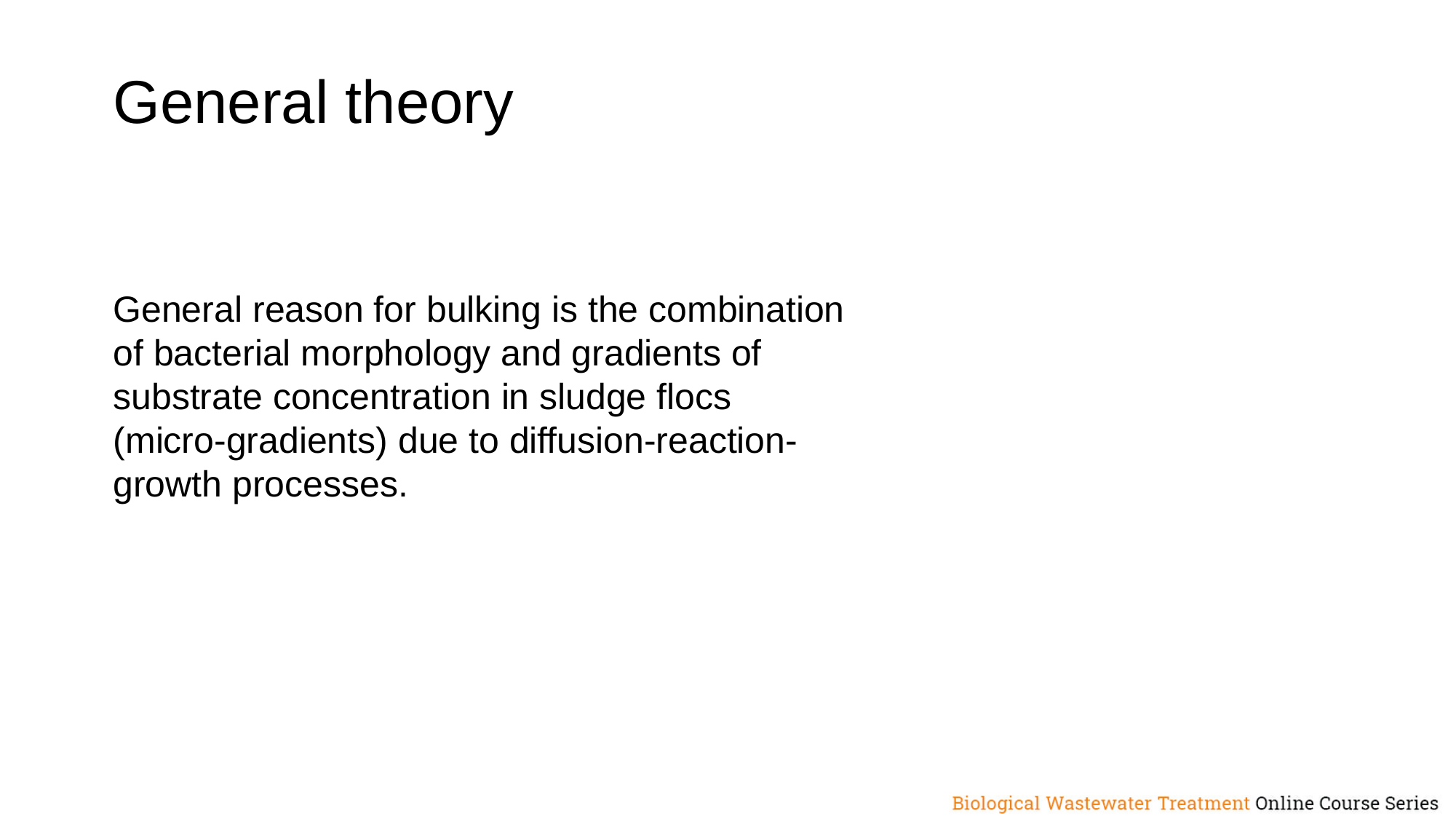

General theory
General reason for bulking is the combination of bacterial morphology and gradients of substrate concentration in sludge flocs (micro-gradients) due to diffusion-reaction-growth processes.